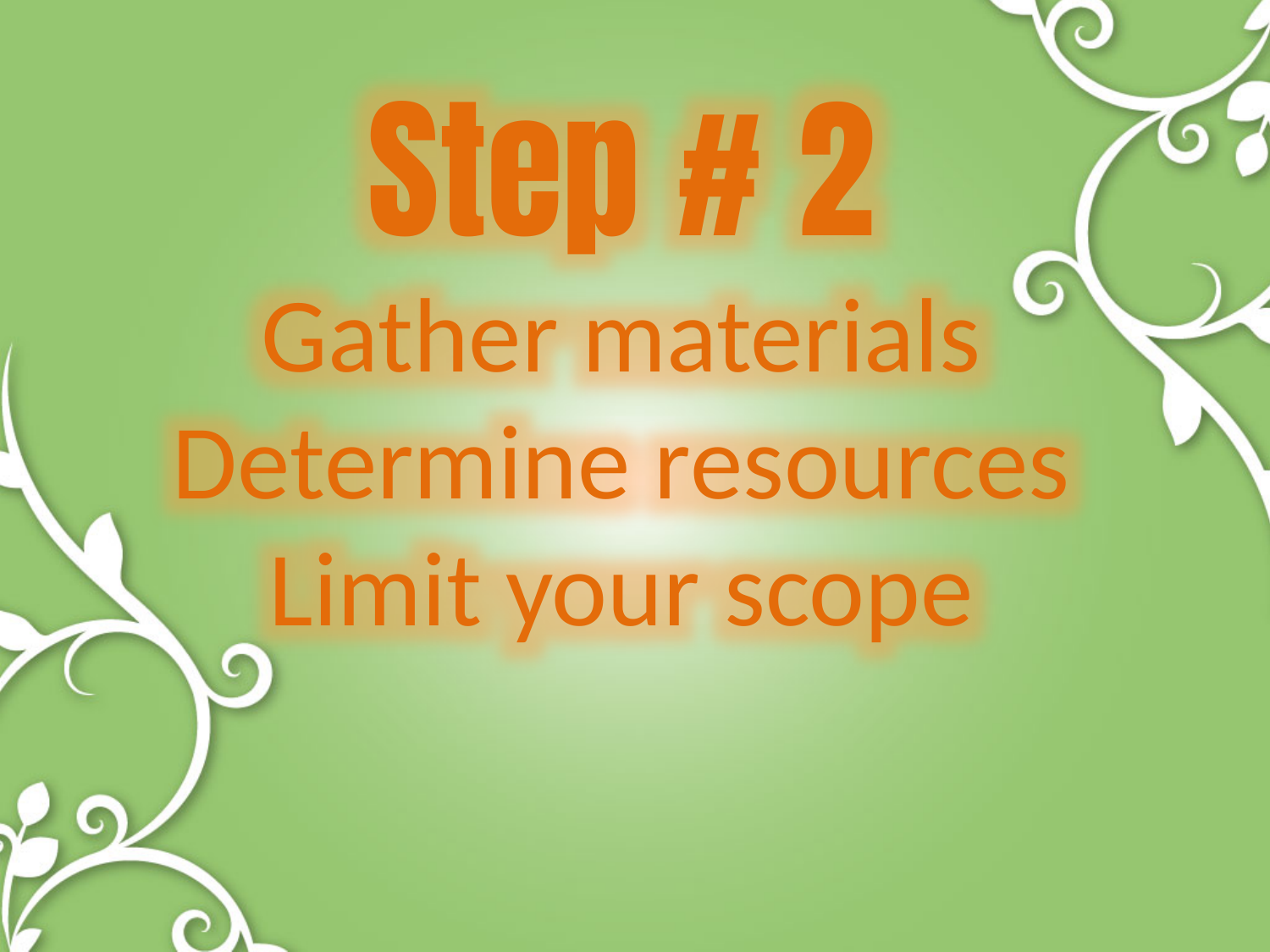

Step # 2
Gather materials
Determine resources
Limit your scope